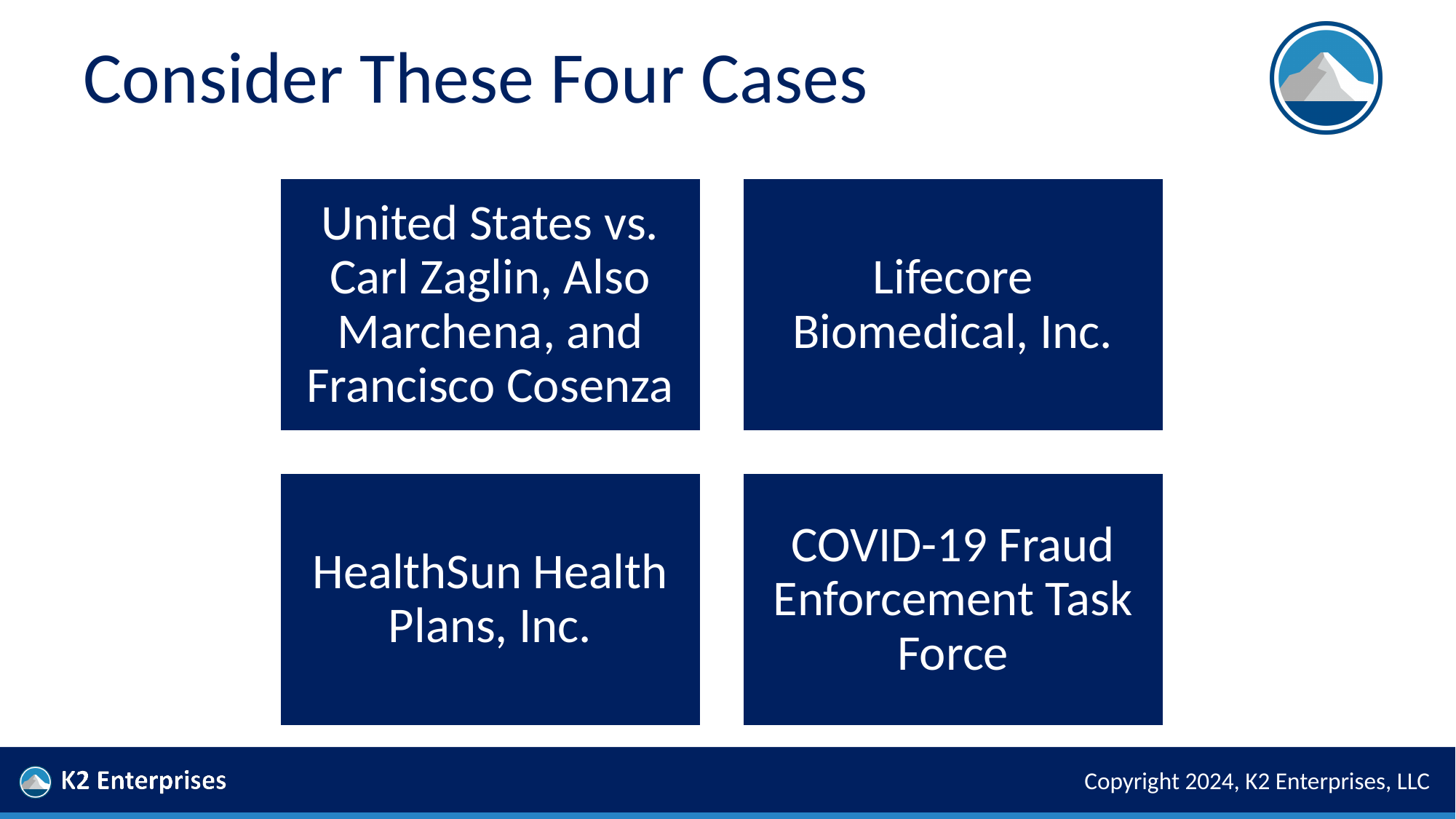

# Consider These Four Cases
United States vs. Carl Zaglin, Also Marchena, and Francisco Cosenza
Lifecore Biomedical, Inc.
HealthSun Health Plans, Inc.
COVID-19 Fraud Enforcement Task Force